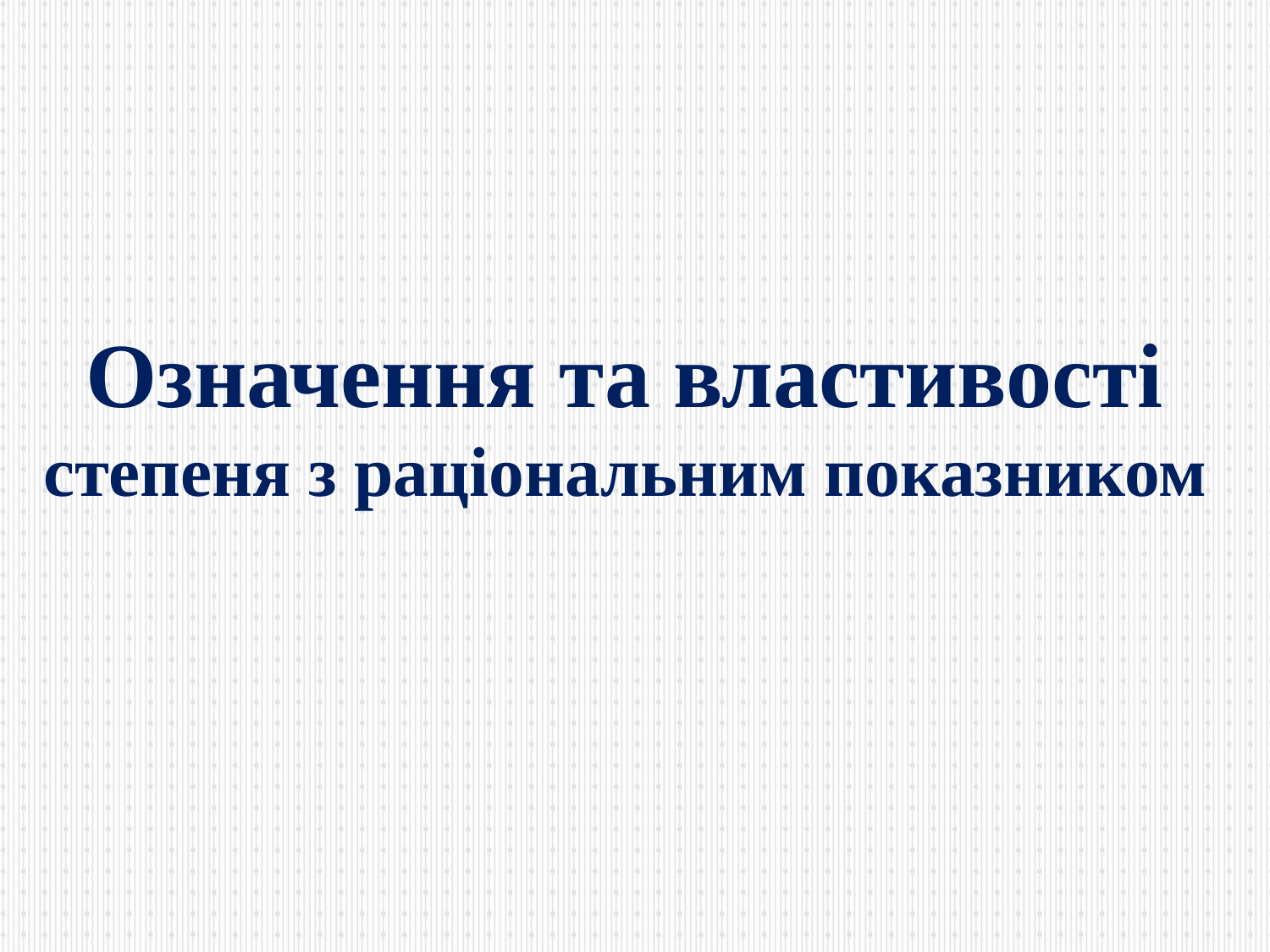

# Означення та властивості степеня з раціональним показником